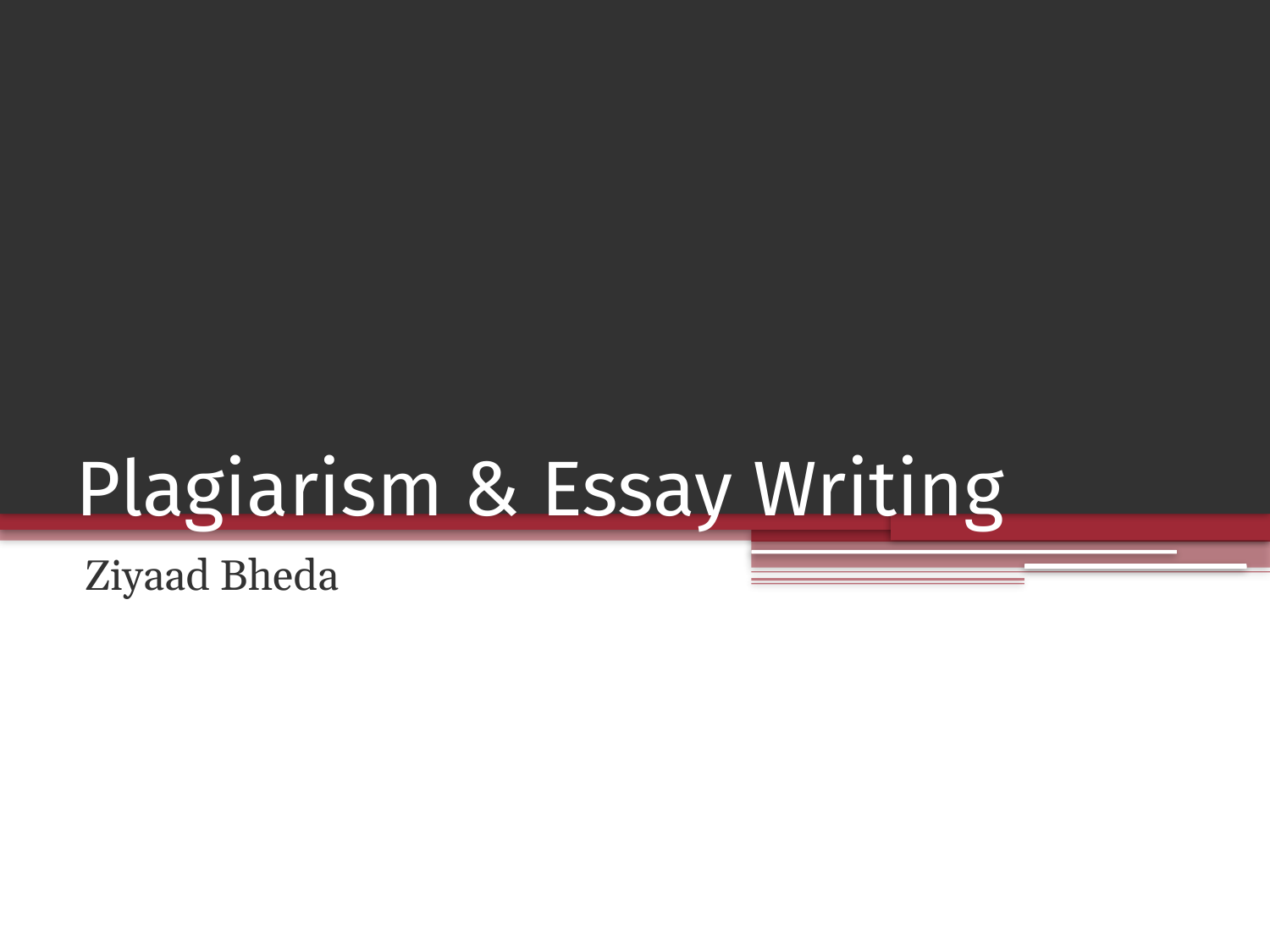

# Plagiarism & Essay Writing
Ziyaad Bheda